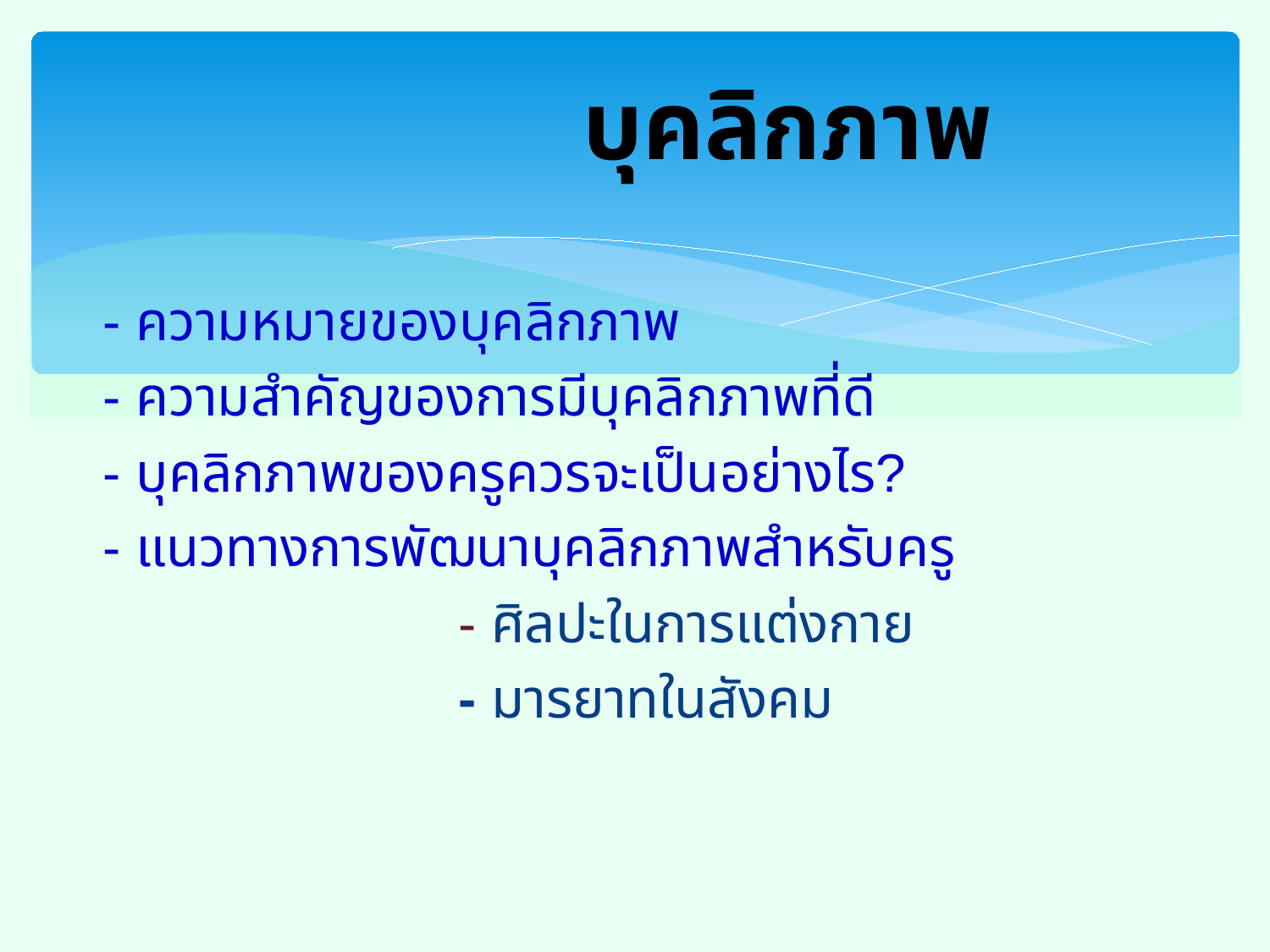

# บุคลิกภาพ

	- ความหมายของบุคลิกภาพ
	- ความสำคัญของการมีบุคลิกภาพที่ดี
	- บุคลิกภาพของครูควรจะเป็นอย่างไร?
	- แนวทางการพัฒนาบุคลิกภาพสำหรับครู
                        - ศิลปะในการแต่งกาย
                        - มารยาทในสังคม